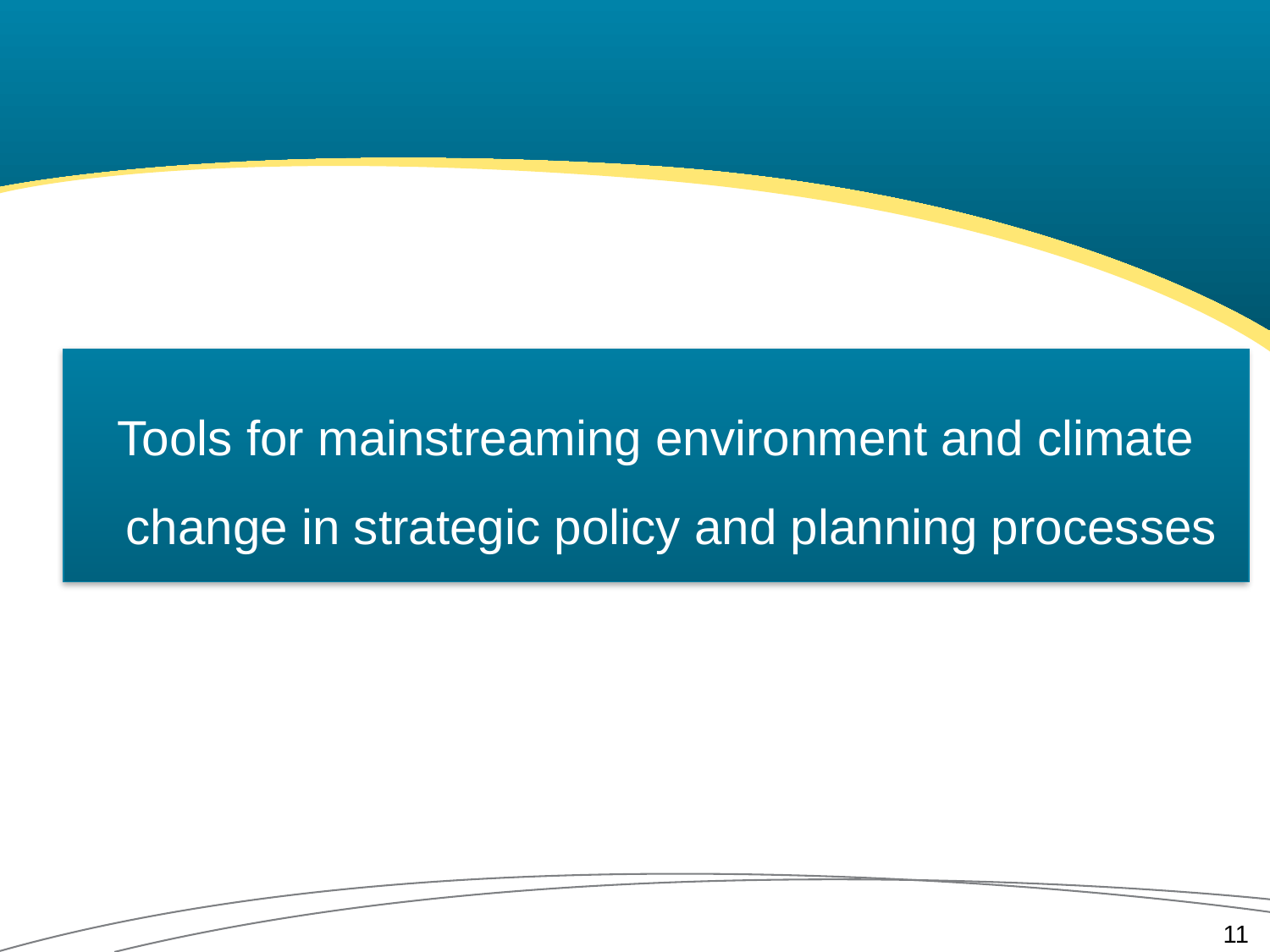

Tools for mainstreaming environment and climate change in strategic policy and planning processes
11